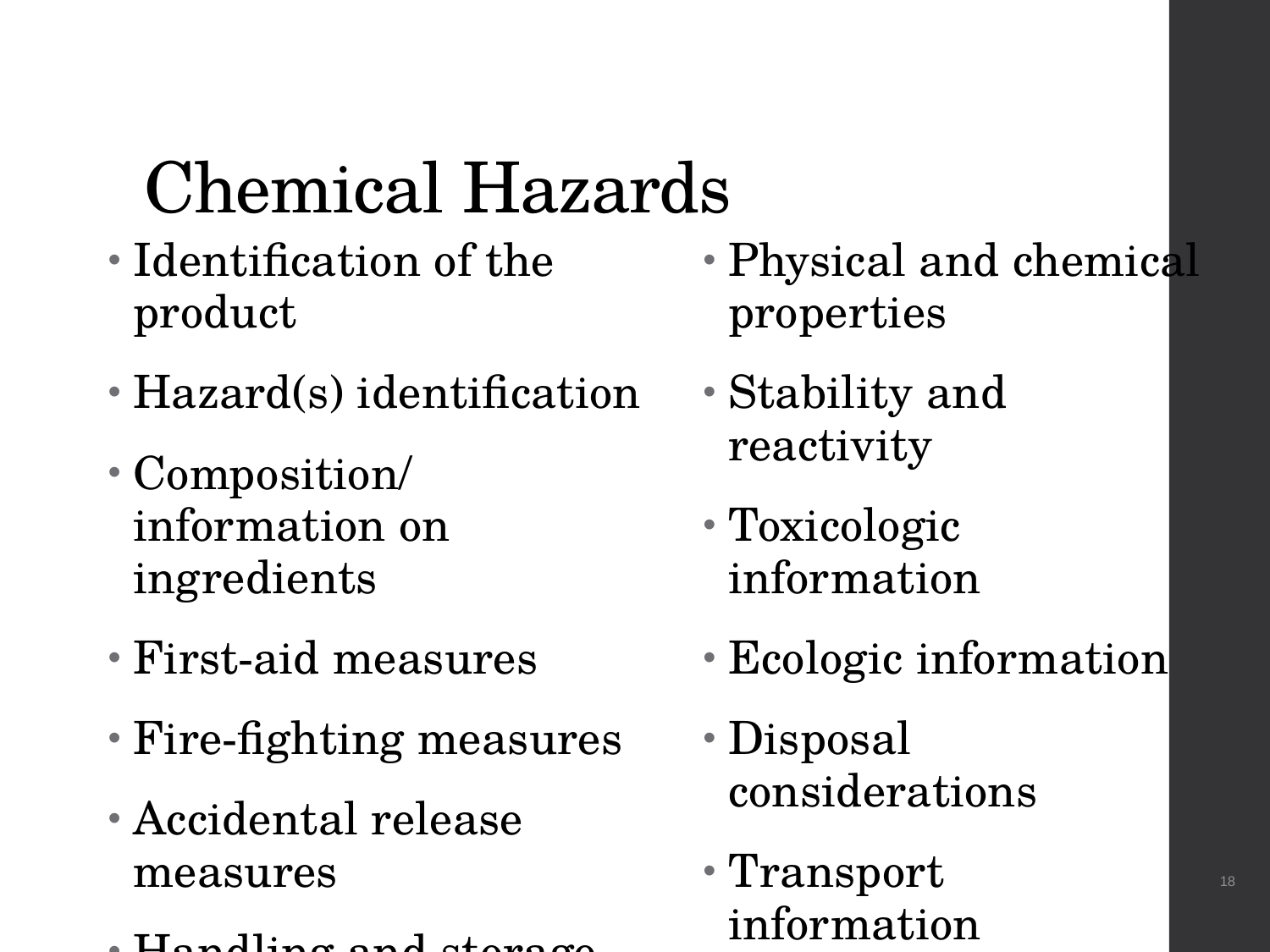

# Chemical Hazards
Identification of the product
Hazard(s) identification
Composition/information on ingredients
First-aid measures
Fire-fighting measures
Accidental release measures
Handling and storage
Exposure controls/
personal protection
Physical and chemical properties
Stability and reactivity
Toxicologic information
Ecologic information
Disposal considerations
Transport information
Regulatory information
Other information
 18